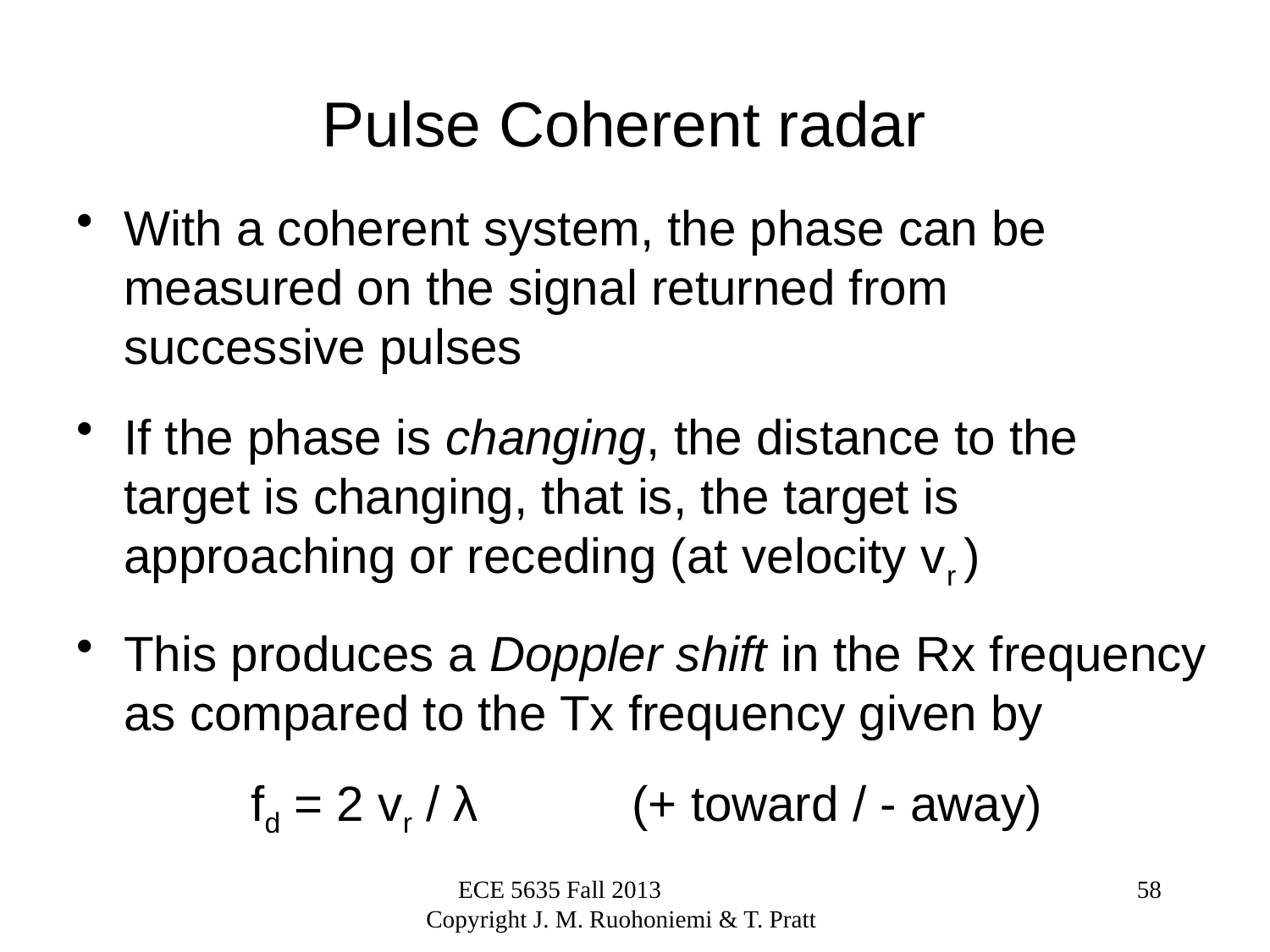

# Pulse Coherent radar
With a coherent system, the phase can be measured on the signal returned from  successive pulses
If the phase is changing, the distance to the target is changing, that is, the target is approaching or receding (at velocity vr )
This produces a Doppler shift in the Rx frequency as compared to the Tx frequency given by
		fd = 2 vr / λ 		(+ toward / - away)
ECE 5635 Fall 2013                      Copyright J. M. Ruohoniemi & T. Pratt
58